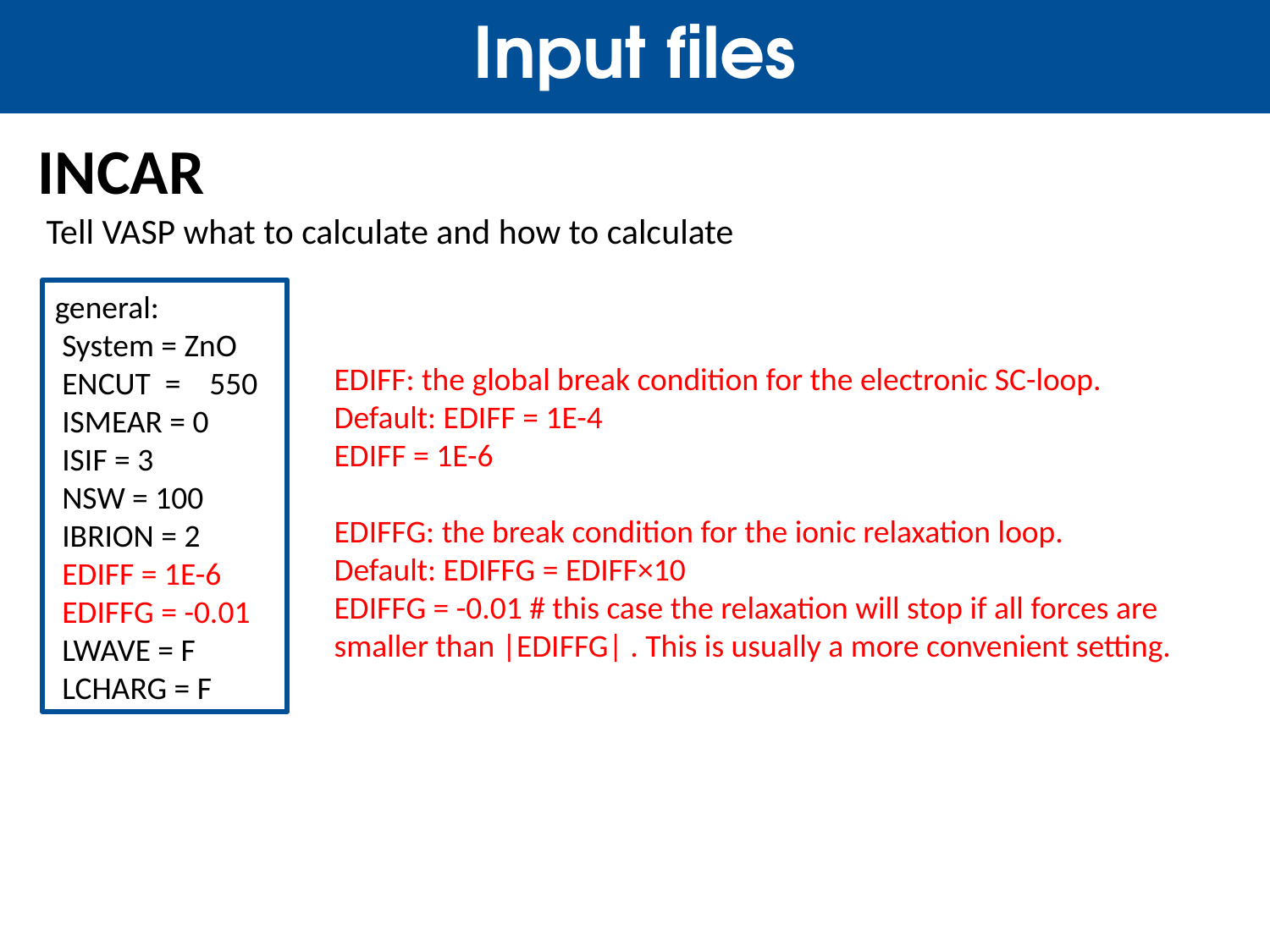

Input files
INCAR
Tell VASP what to calculate and how to calculate
general:
 System = ZnO
 ENCUT  =    550
 ISMEAR = 0
 ISIF = 3
 NSW = 100
 IBRION = 2
 EDIFF = 1E-6
 EDIFFG = -0.01
 LWAVE = F
 LCHARG = F
EDIFF: the global break condition for the electronic SC-loop.
Default: EDIFF = 1E-4
EDIFF = 1E-6

EDIFFG: the break condition for the ionic relaxation loop.
Default: EDIFFG = EDIFF×10
EDIFFG = -0.01 # this case the relaxation will stop if all forces are smaller than |EDIFFG| . This is usually a more convenient setting.